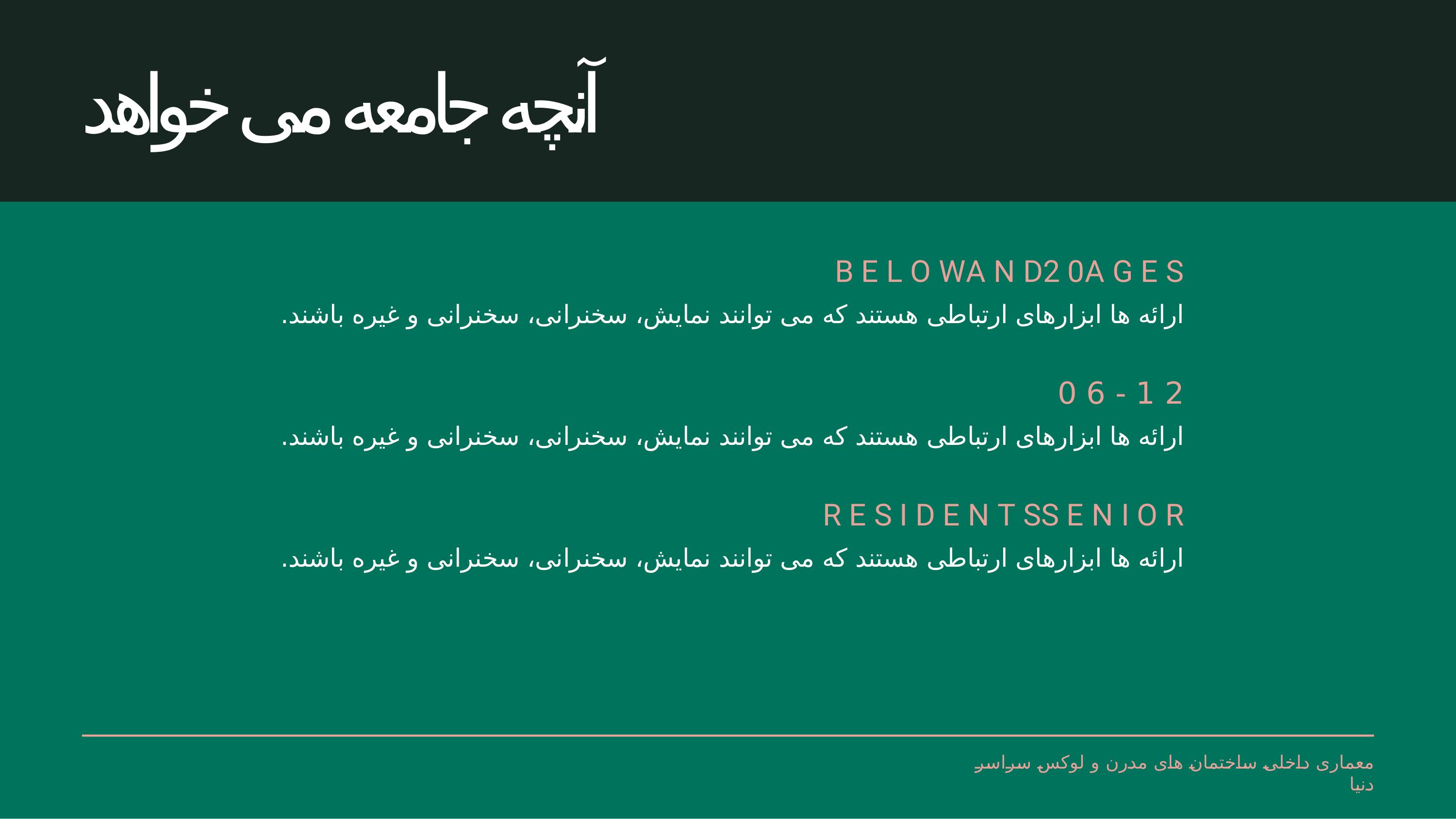

# آنچه جامعه می خواهد
A G E S	2 0	A N D	B E L O W
ارائه ها ابزارهای ارتباطی هستند که می توانند نمایش، سخنرانی، سخنرانی و غیره باشند.

2 1 - 6 0
ارائه ها ابزارهای ارتباطی هستند که می توانند نمایش، سخنرانی، سخنرانی و غیره باشند.

S E N I O R	R E S I D E N T S
ارائه ها ابزارهای ارتباطی هستند که می توانند نمایش، سخنرانی، سخنرانی و غیره باشند.

معماری داخلی ساختمان های مدرن و لوکس سراسر دنیا